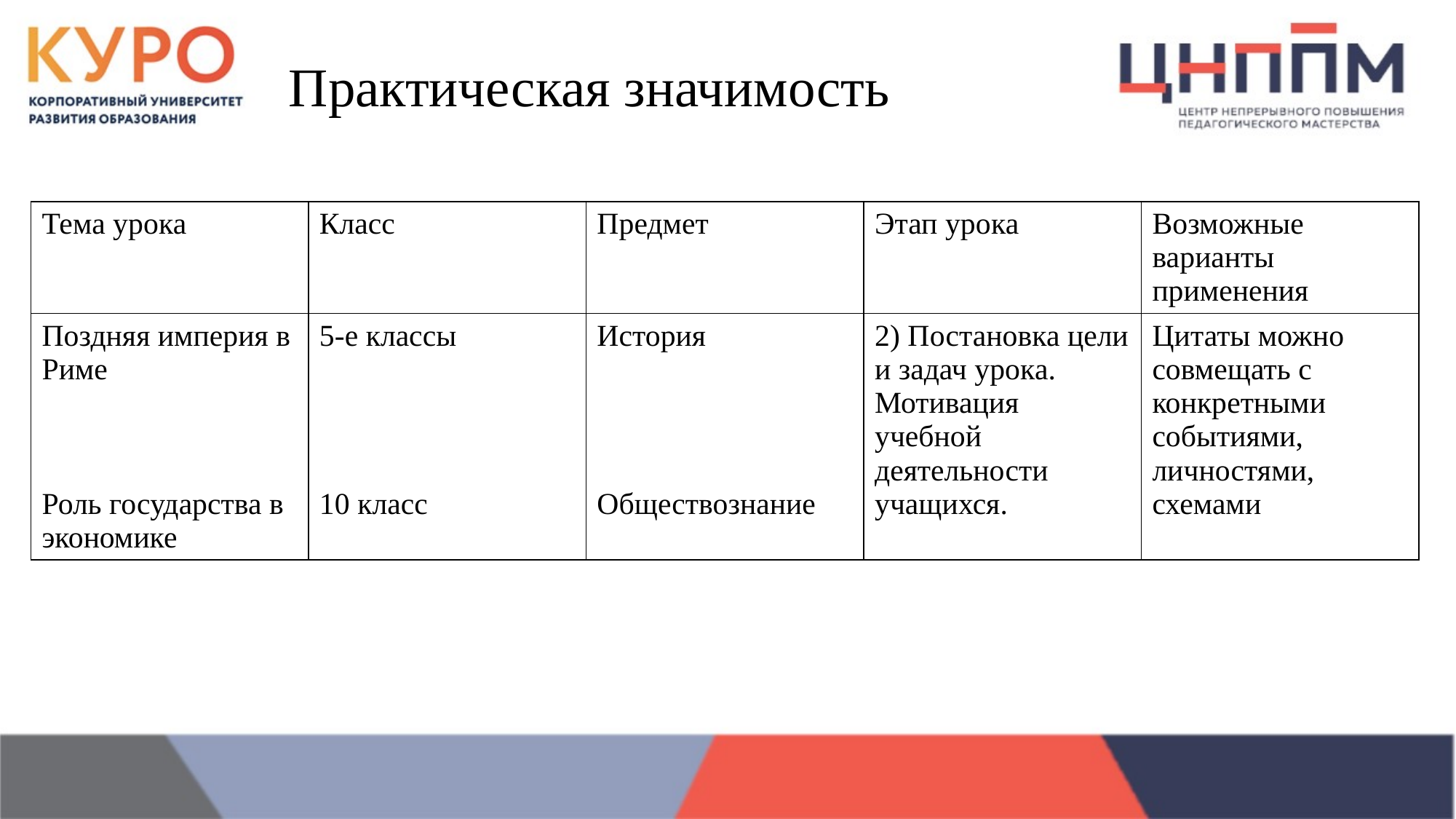

Практическая значимость

| Тема урока | Класс | Предмет | Этап урока | Возможные варианты применения |
| --- | --- | --- | --- | --- |
| Поздняя империя в Риме Роль государства в экономике | 5-е классы 10 класс | История Обществознание | 2) Постановка цели и задач урока. Мотивация учебной деятельности учащихся. | Цитаты можно совмещать с конкретными событиями, личностями, схемами |